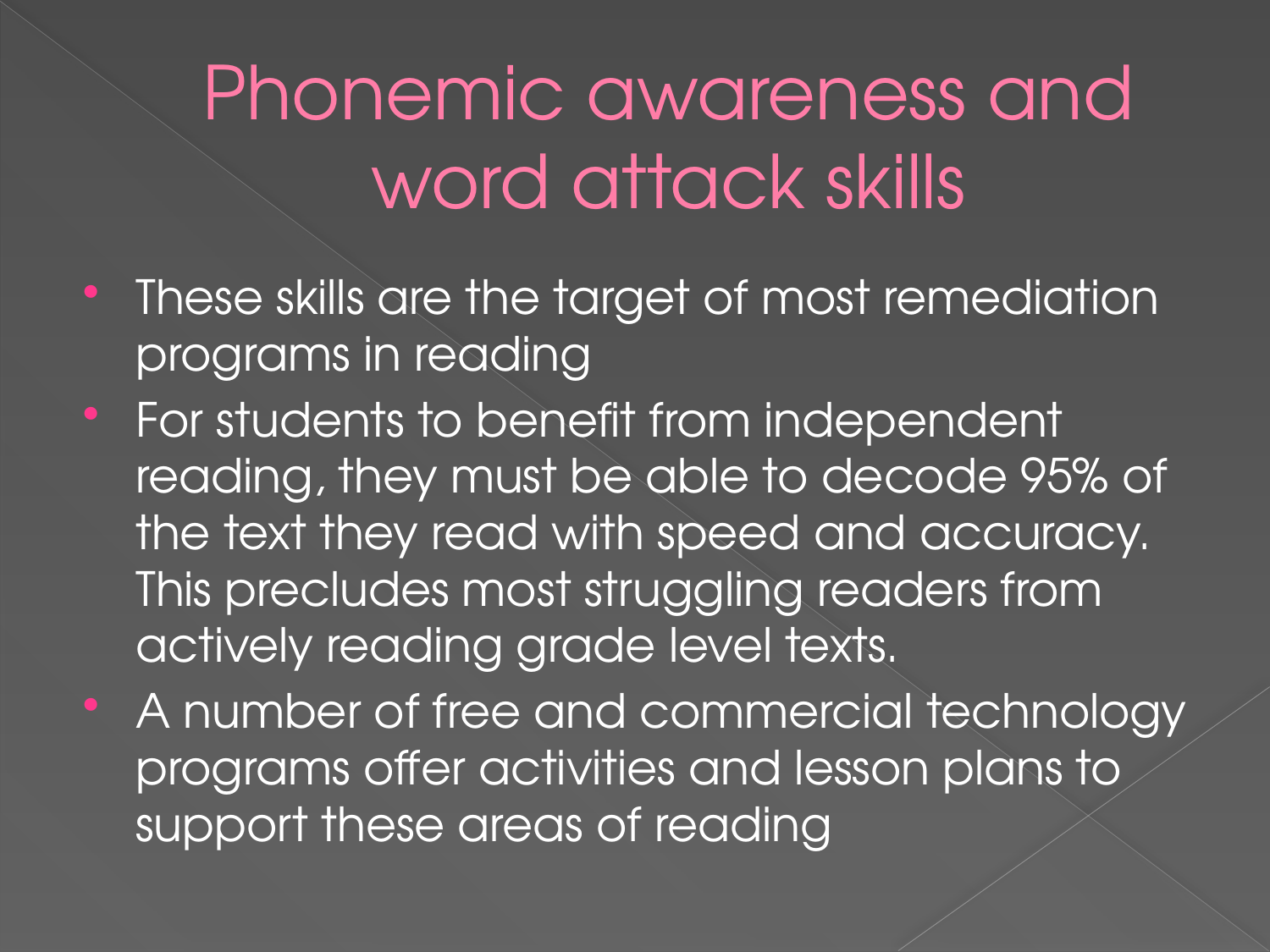

# Phonemic awareness and word attack skills
These skills are the target of most remediation programs in reading
For students to benefit from independent reading, they must be able to decode 95% of the text they read with speed and accuracy. This precludes most struggling readers from actively reading grade level texts.
A number of free and commercial technology programs offer activities and lesson plans to support these areas of reading